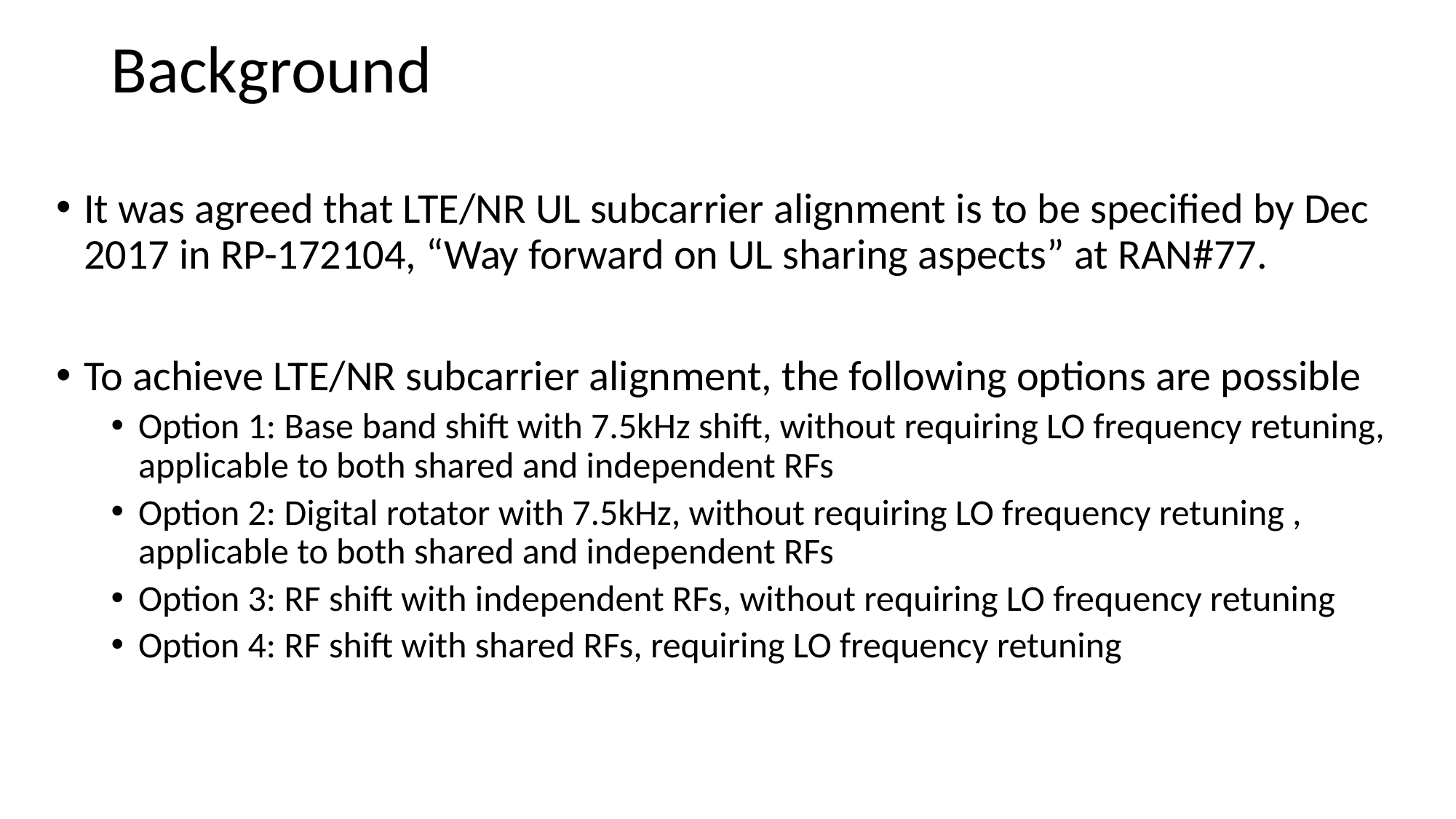

# Background
It was agreed that LTE/NR UL subcarrier alignment is to be specified by Dec 2017 in RP-172104, “Way forward on UL sharing aspects” at RAN#77.

To achieve LTE/NR subcarrier alignment, the following options are possible
Option 1: Base band shift with 7.5kHz shift, without requiring LO frequency retuning, applicable to both shared and independent RFs
Option 2: Digital rotator with 7.5kHz, without requiring LO frequency retuning , applicable to both shared and independent RFs
Option 3: RF shift with independent RFs, without requiring LO frequency retuning
Option 4: RF shift with shared RFs, requiring LO frequency retuning